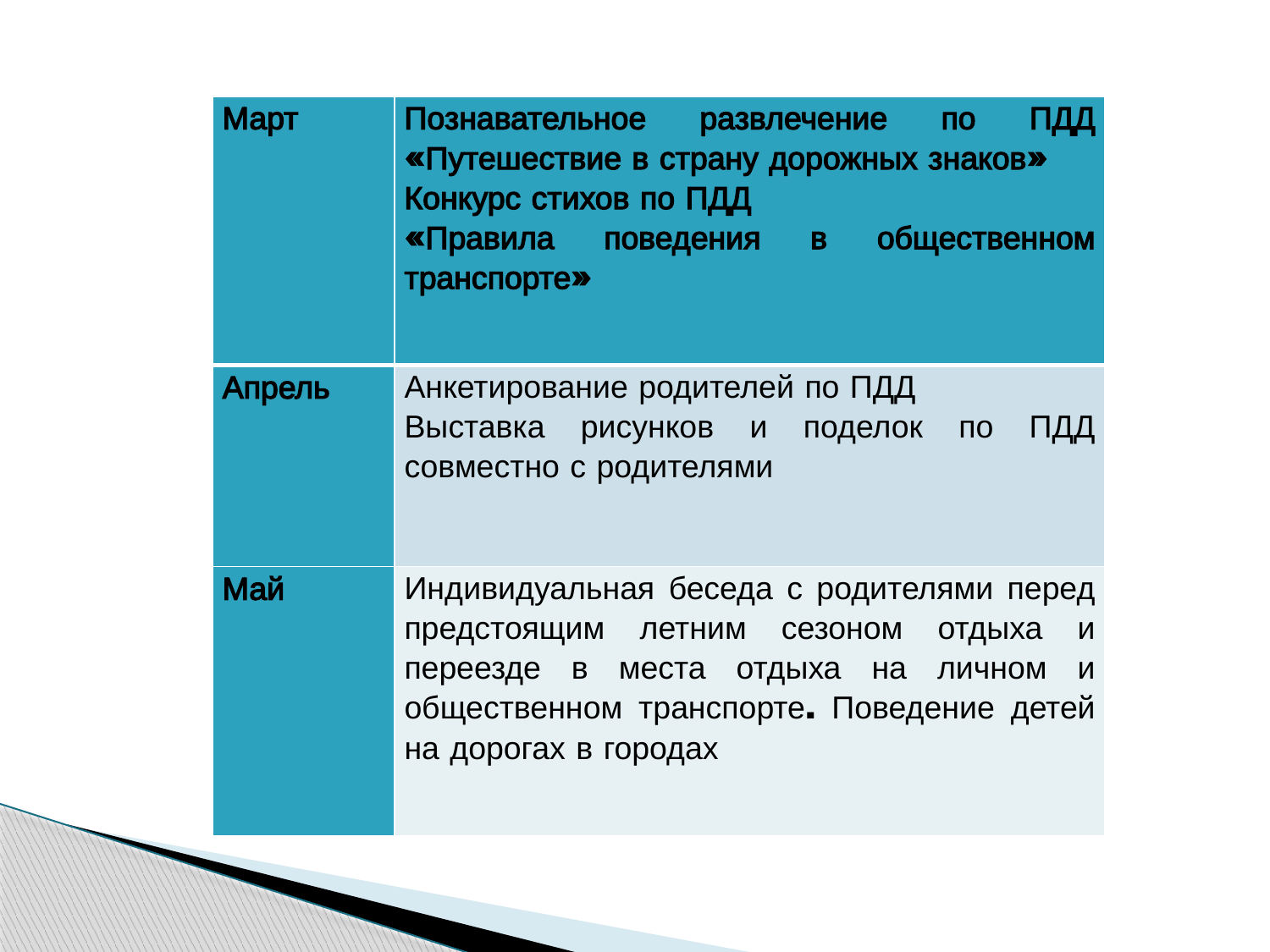

| Март | Познавательное развлечение по ПДД «Путешествие в страну дорожных знаков» Конкурс стихов по ПДД «Правила поведения в общественном транспорте» |
| --- | --- |
| Апрель | Анкетирование родителей по ПДД Выставка рисунков и поделок по ПДД совместно с родителями |
| Май | Индивидуальная беседа с родителями перед предстоящим летним сезоном отдыха и переезде в места отдыха на личном и общественном транспорте. Поведение детей на дорогах в городах |